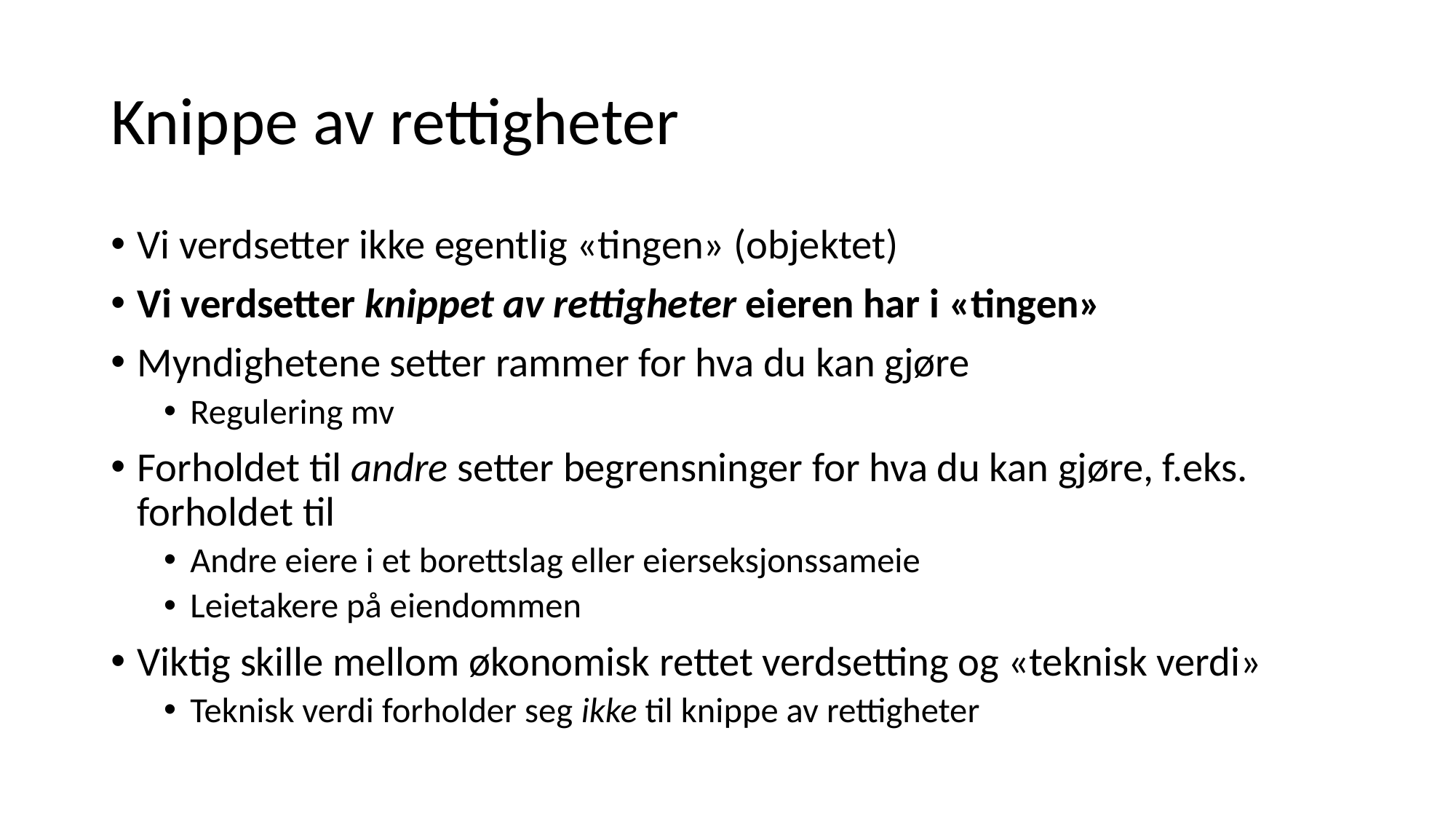

# Knippe av rettigheter
Vi verdsetter ikke egentlig «tingen» (objektet)
Vi verdsetter knippet av rettigheter eieren har i «tingen»
Myndighetene setter rammer for hva du kan gjøre
Regulering mv
Forholdet til andre setter begrensninger for hva du kan gjøre, f.eks. forholdet til
Andre eiere i et borettslag eller eierseksjonssameie
Leietakere på eiendommen
Viktig skille mellom økonomisk rettet verdsetting og «teknisk verdi»
Teknisk verdi forholder seg ikke til knippe av rettigheter